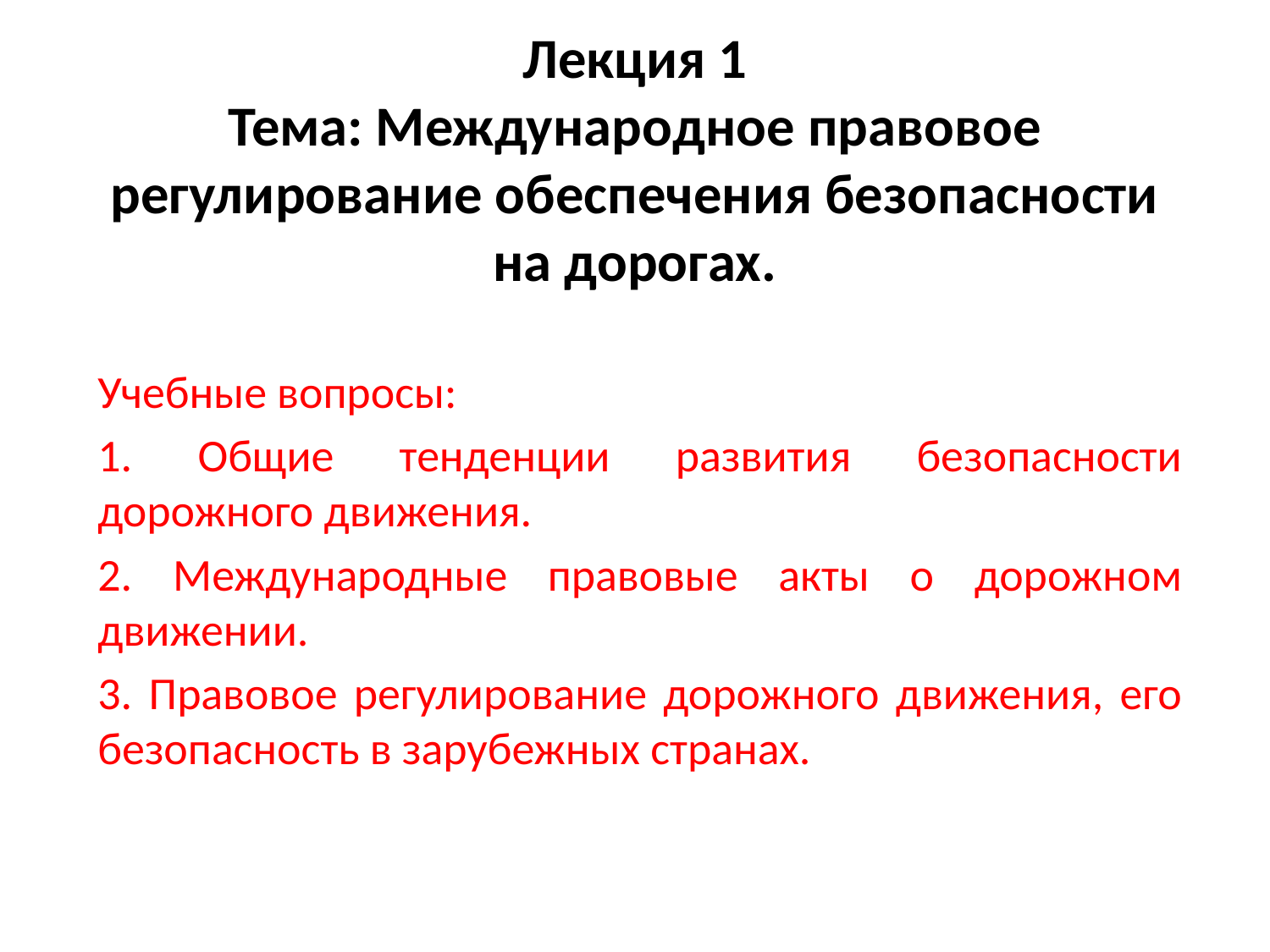

# Лекция 1 Тема: Международное правовое регулирование обеспечения безопасности на дорогах.
Учебные вопросы:
1. Общие тенденции развития безопасности дорожного движения.
2. Международные правовые акты о дорожном движении.
3. Правовое регулирование дорожного движения, его безопасность в зарубежных странах.